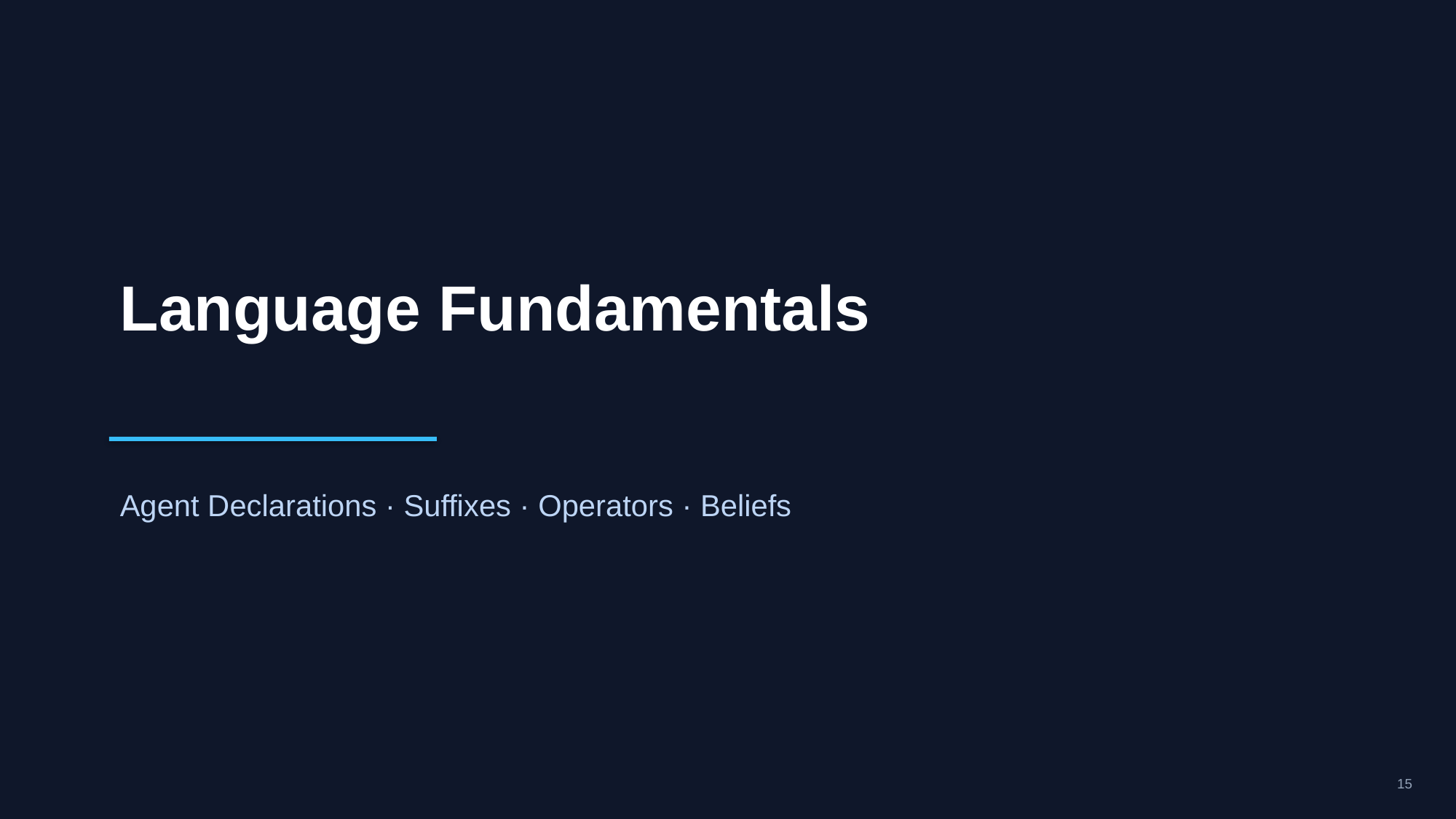

Language Fundamentals

Agent Declarations · Suffixes · Operators · Beliefs
15